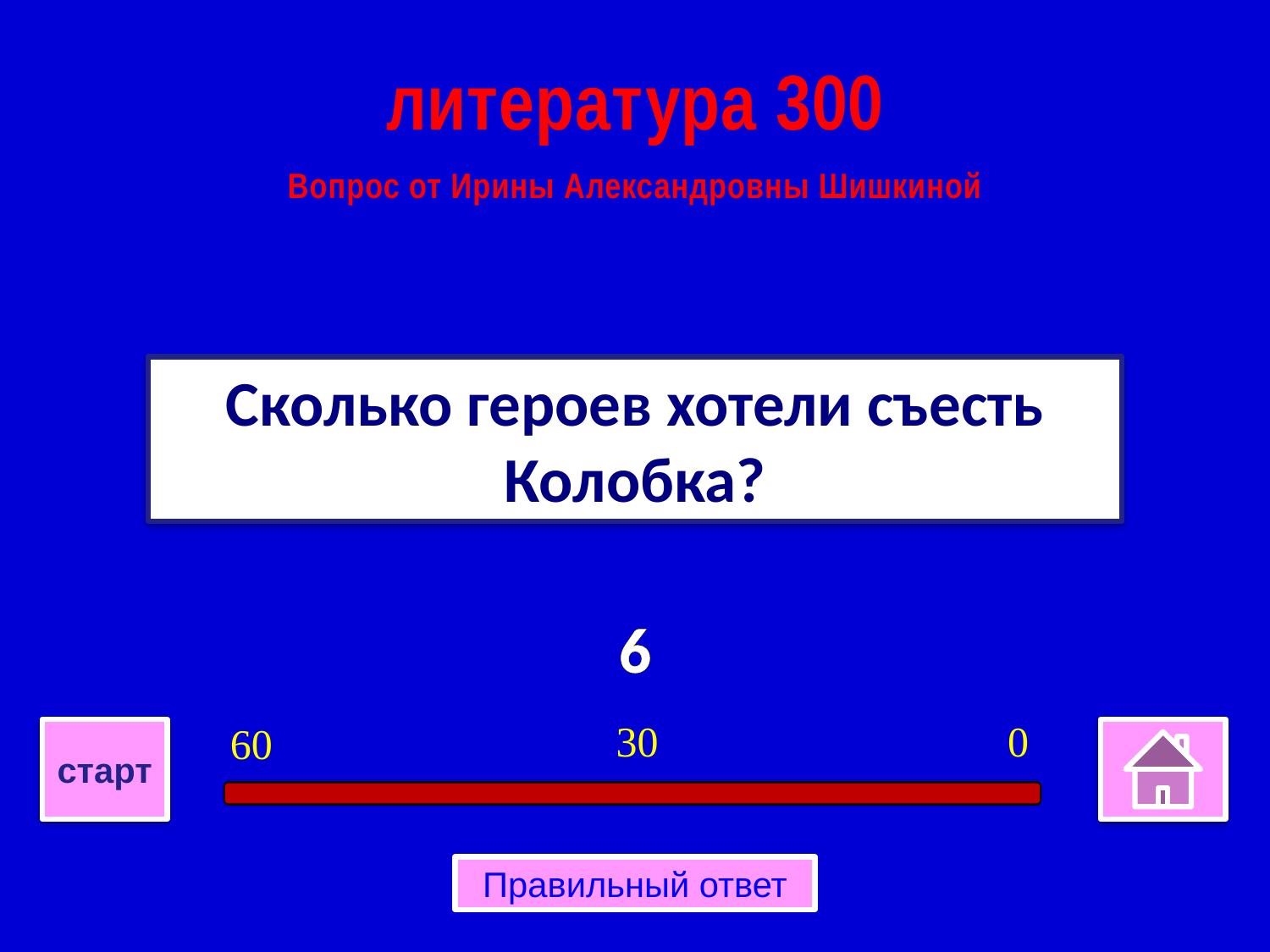

литература 300
Вопрос от Ирины Александровны Шишкиной
Сколько героев хотели съесть Колобка?
6
30
0
60
старт

Правильный ответ